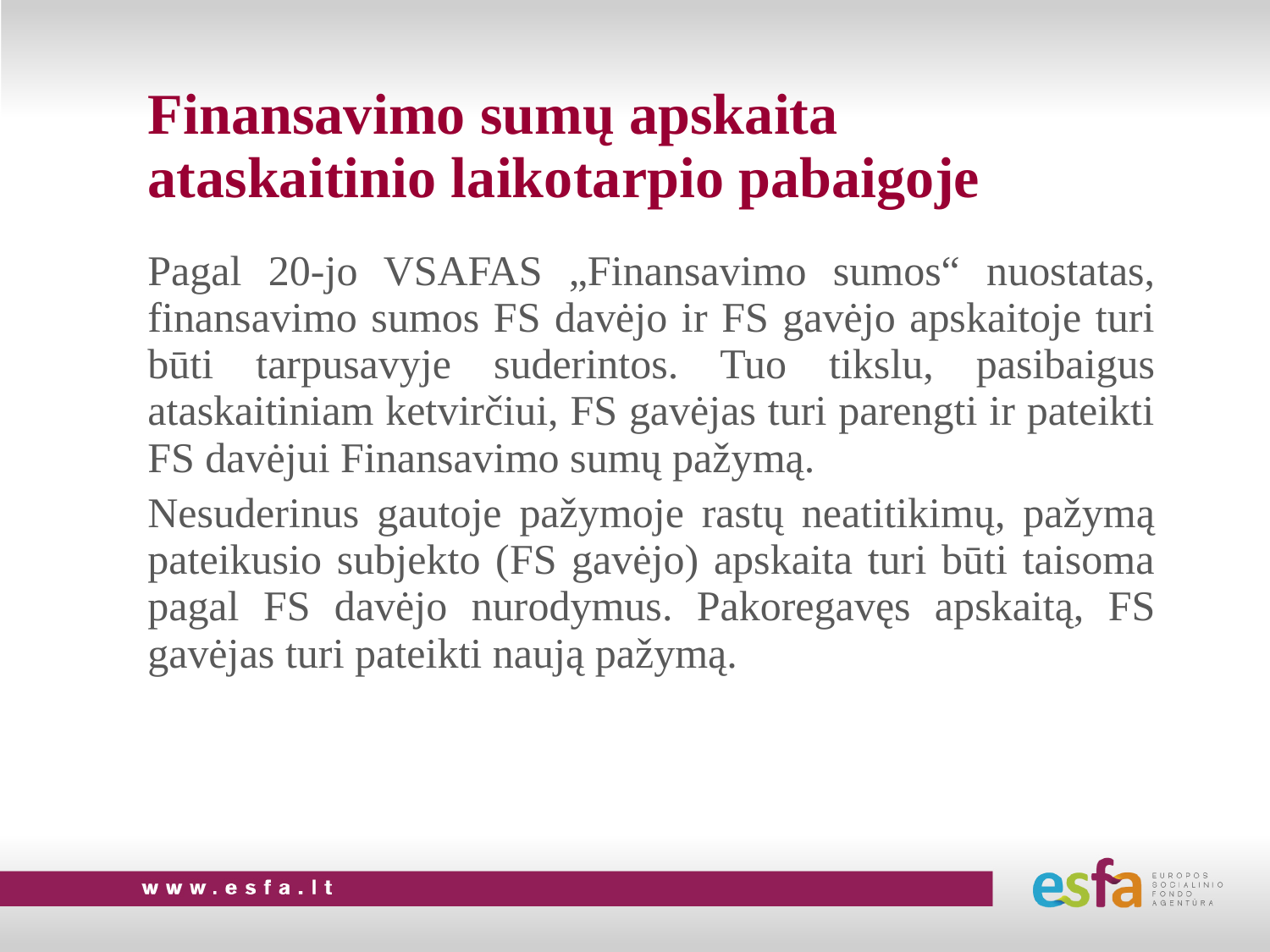

# Finansavimo sumų apskaita ataskaitinio laikotarpio pabaigoje
Pagal 20-jo VSAFAS „Finansavimo sumos“ nuostatas, finansavimo sumos FS davėjo ir FS gavėjo apskaitoje turi būti tarpusavyje suderintos. Tuo tikslu, pasibaigus ataskaitiniam ketvirčiui, FS gavėjas turi parengti ir pateikti FS davėjui Finansavimo sumų pažymą.
Nesuderinus gautoje pažymoje rastų neatitikimų, pažymą pateikusio subjekto (FS gavėjo) apskaita turi būti taisoma pagal FS davėjo nurodymus. Pakoregavęs apskaitą, FS gavėjas turi pateikti naują pažymą.